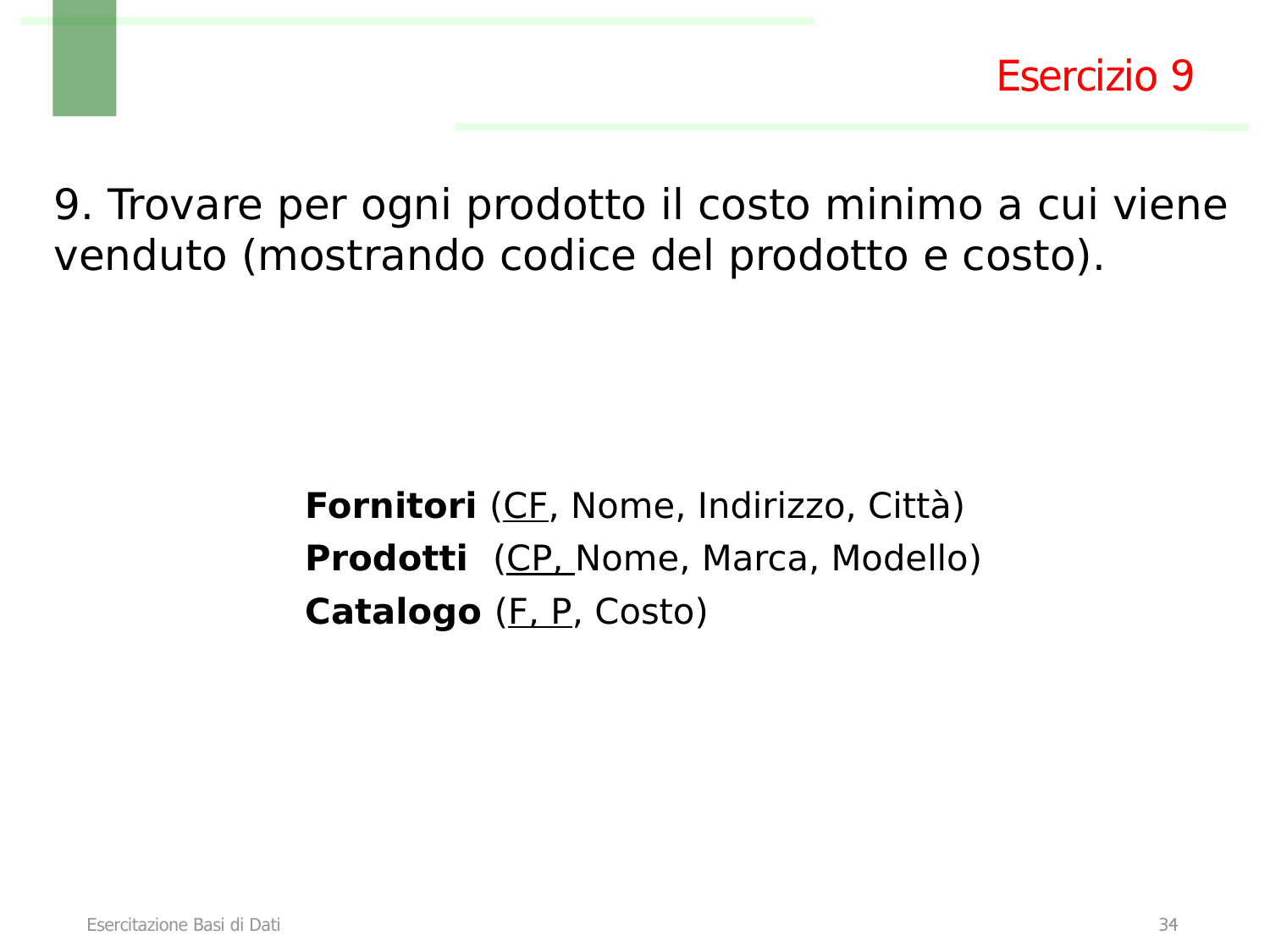

Esercizio 9
9. Trovare per ogni prodotto il costo minimo a cui viene venduto (mostrando codice del prodotto e costo).

	Fornitori (CF, Nome, Indirizzo, Città)
	Prodotti  (CP, Nome, Marca, Modello)
	Catalogo (F, P, Costo)